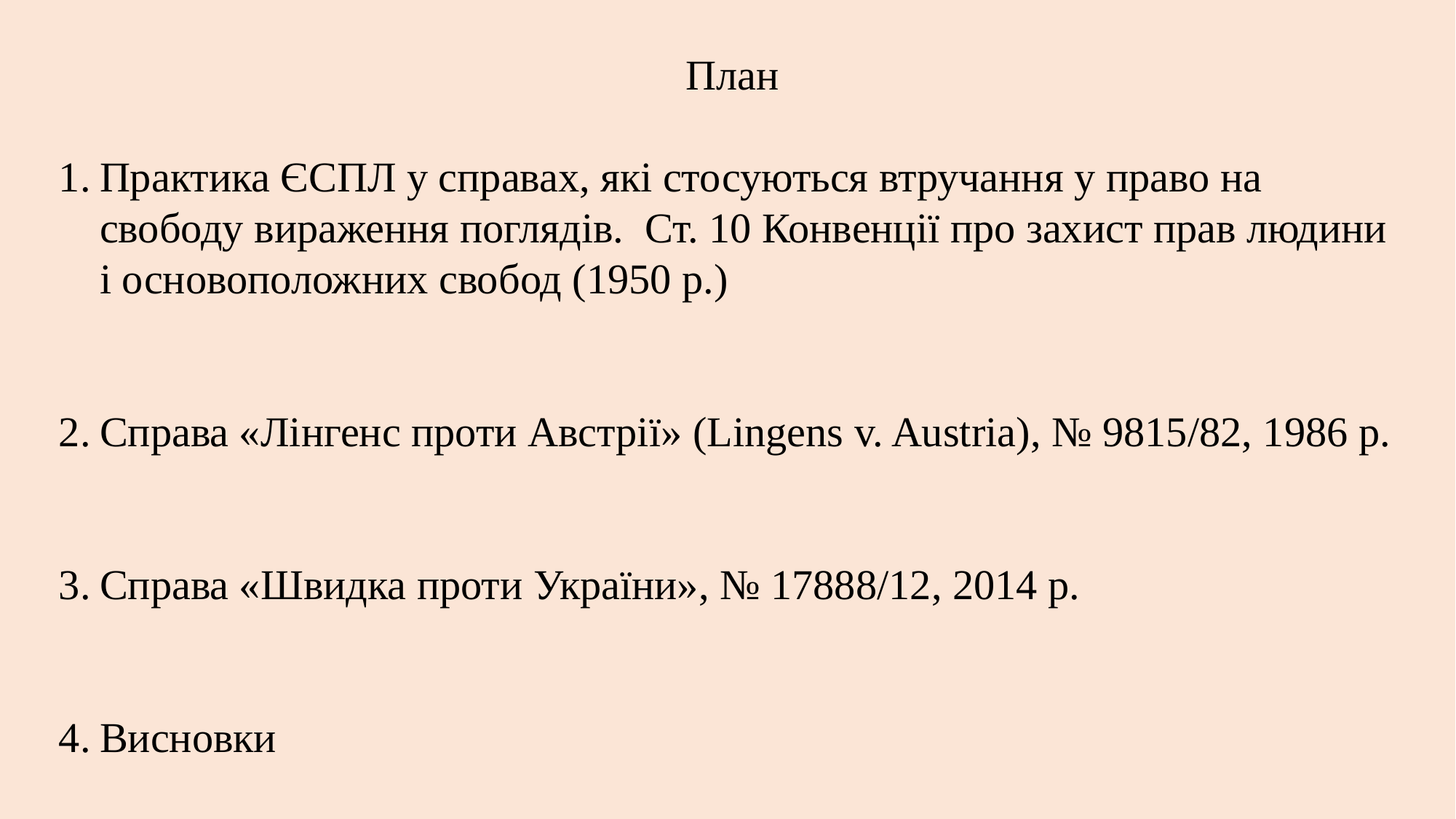

План

Практика ЄСПЛ у справах, які стосуються втручання у право на свободу вираження поглядів.  Ст. 10 Конвенції про захист прав людини і основоположних свобод (1950 р.)

Справа «Лінгенс проти Австрії» (Lingens v. Austria), № 9815/82, 1986 р.

Справа «Швидка проти України», № 17888/12, 2014 р.

Висновки